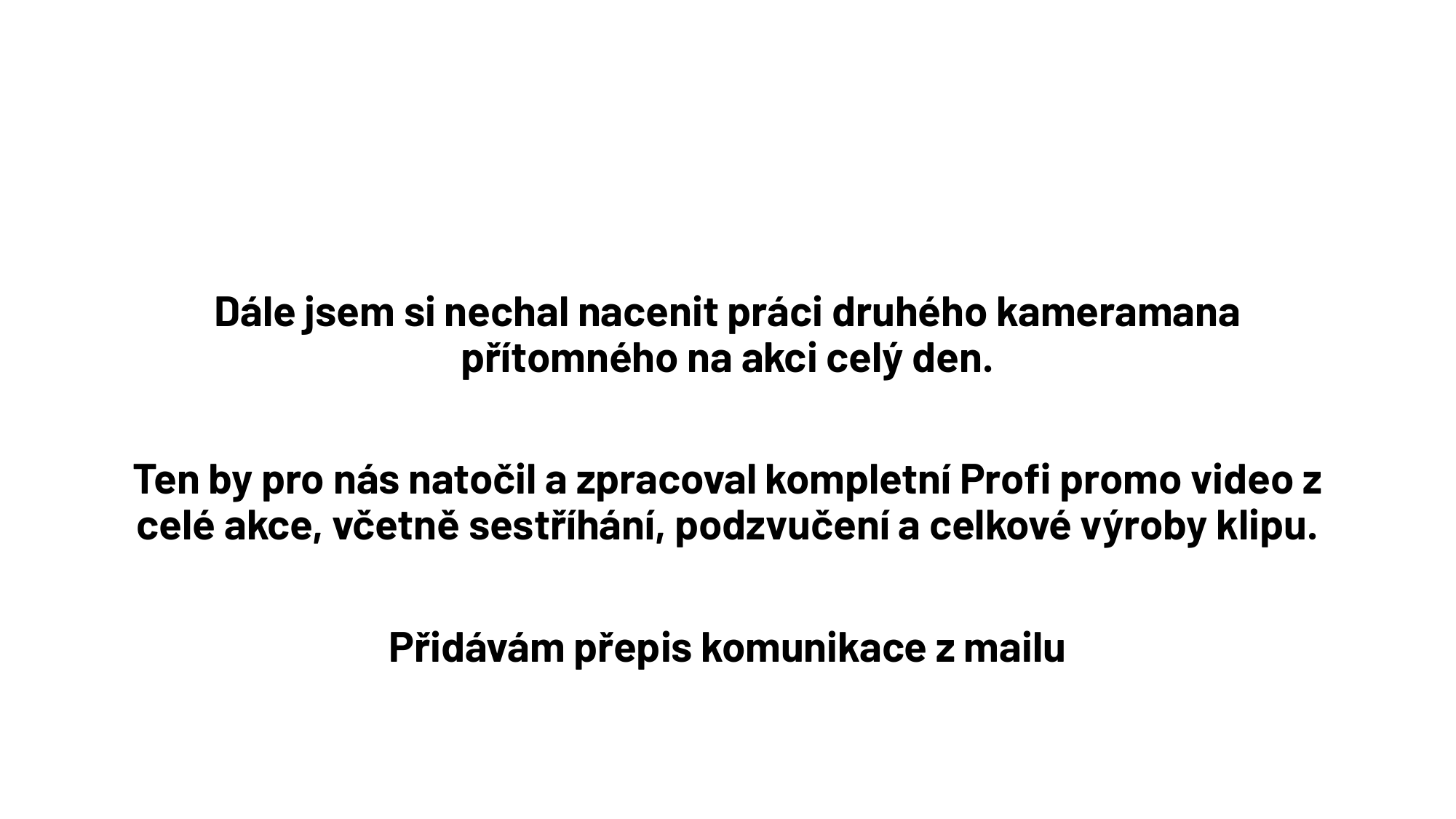

#

Dále jsem si nechal nacenit práci druhého kameramana přítomného na akci celý den.

Ten by pro nás natočil a zpracoval kompletní Profi promo video z celé akce, včetně sestříhání, podzvučení a celkové výroby klipu.

Přidávám přepis komunikace z mailu